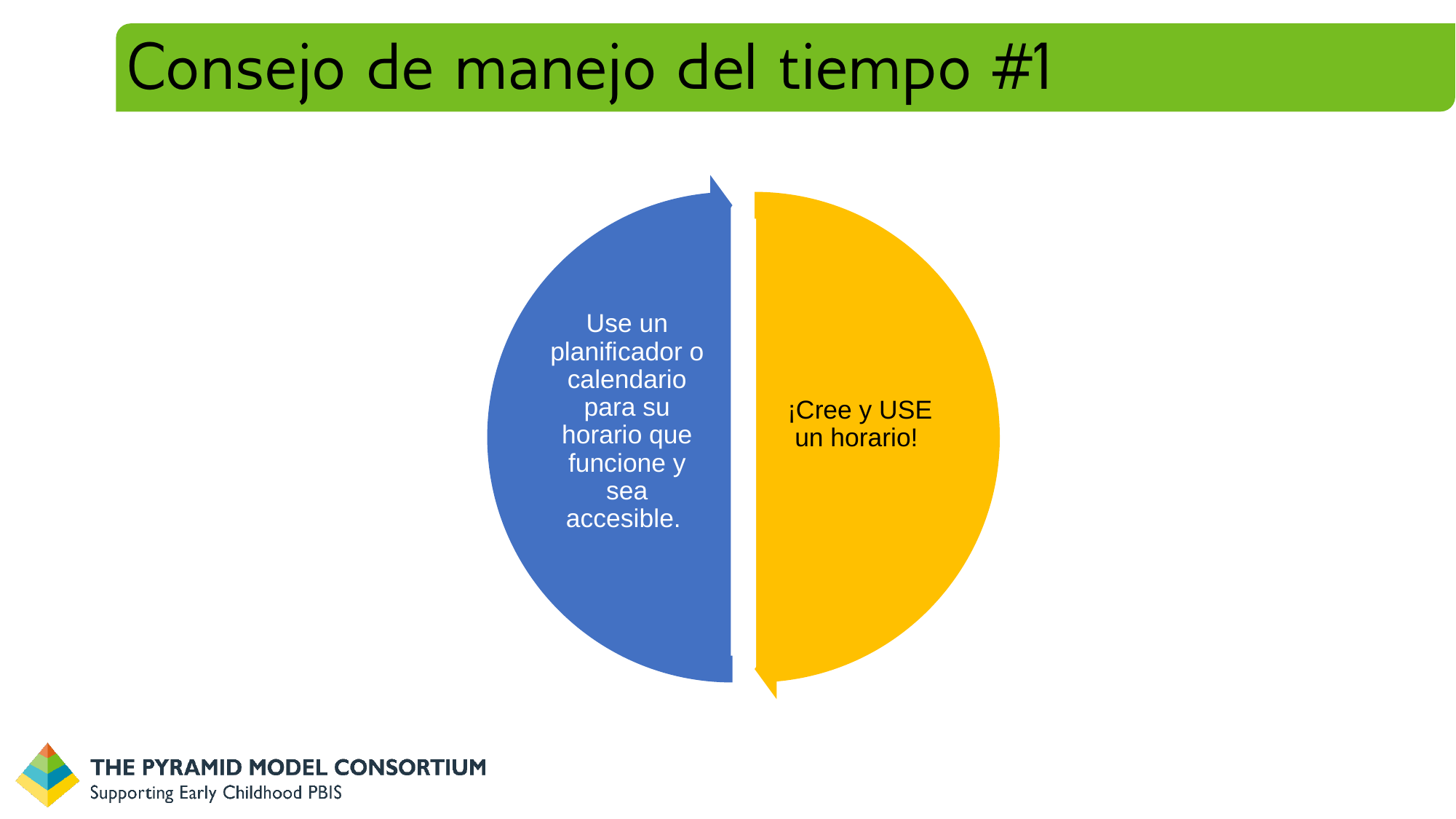

# Consejo de manejo del tiempo #1

Use un planificador o calendario para su horario que funcione y sea accesible.
¡Cree y USE un horario!